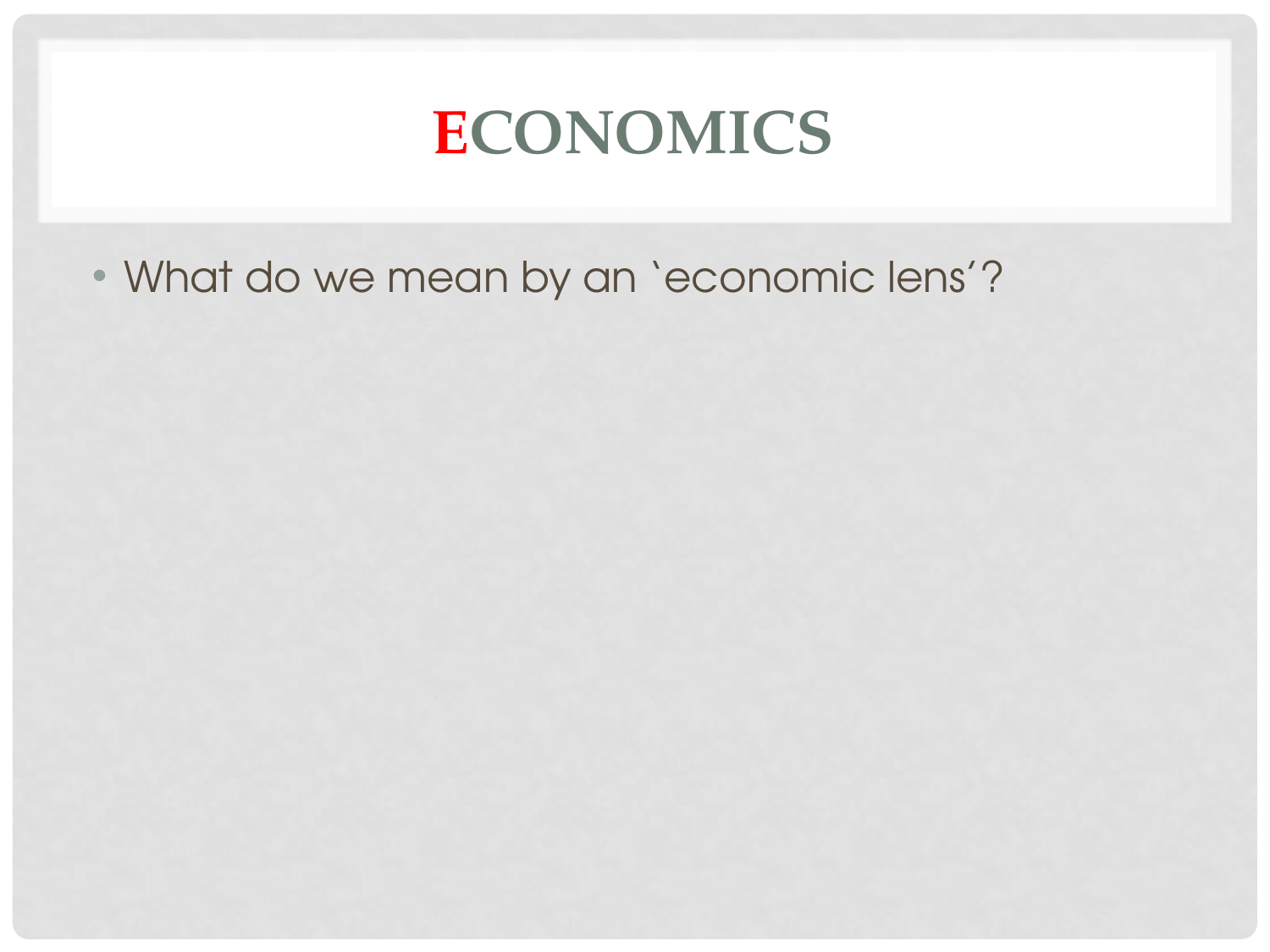

# Economics
What do we mean by an ‘economic lens’?